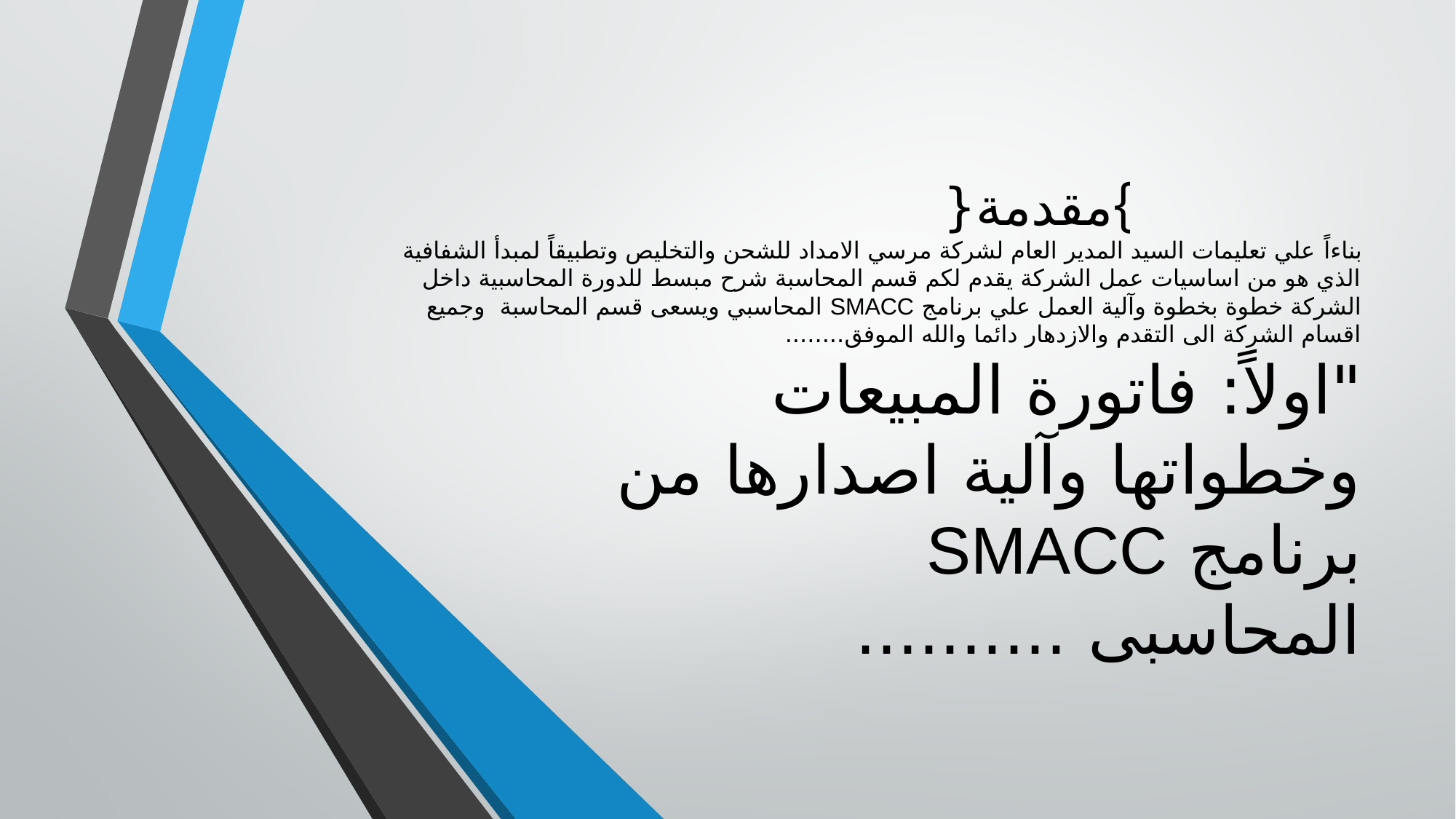

# }مقدمة{ بناءاً علي تعليمات السيد المدير العام لشركة مرسي الامداد للشحن والتخليص وتطبيقاً لمبدأ الشفافية الذي هو من اساسيات عمل الشركة يقدم لكم قسم المحاسبة شرح مبسط للدورة المحاسبية داخل الشركة خطوة بخطوة وآلية العمل علي برنامج SMACC المحاسبي ويسعى قسم المحاسبة  وجميع اقسام الشركة الى التقدم والازدهار دائما والله الموفق........
"اولاً: فاتورة المبيعات وخطواتها وآلية اصدارها من برنامج SMACC  المحاسبى ..........